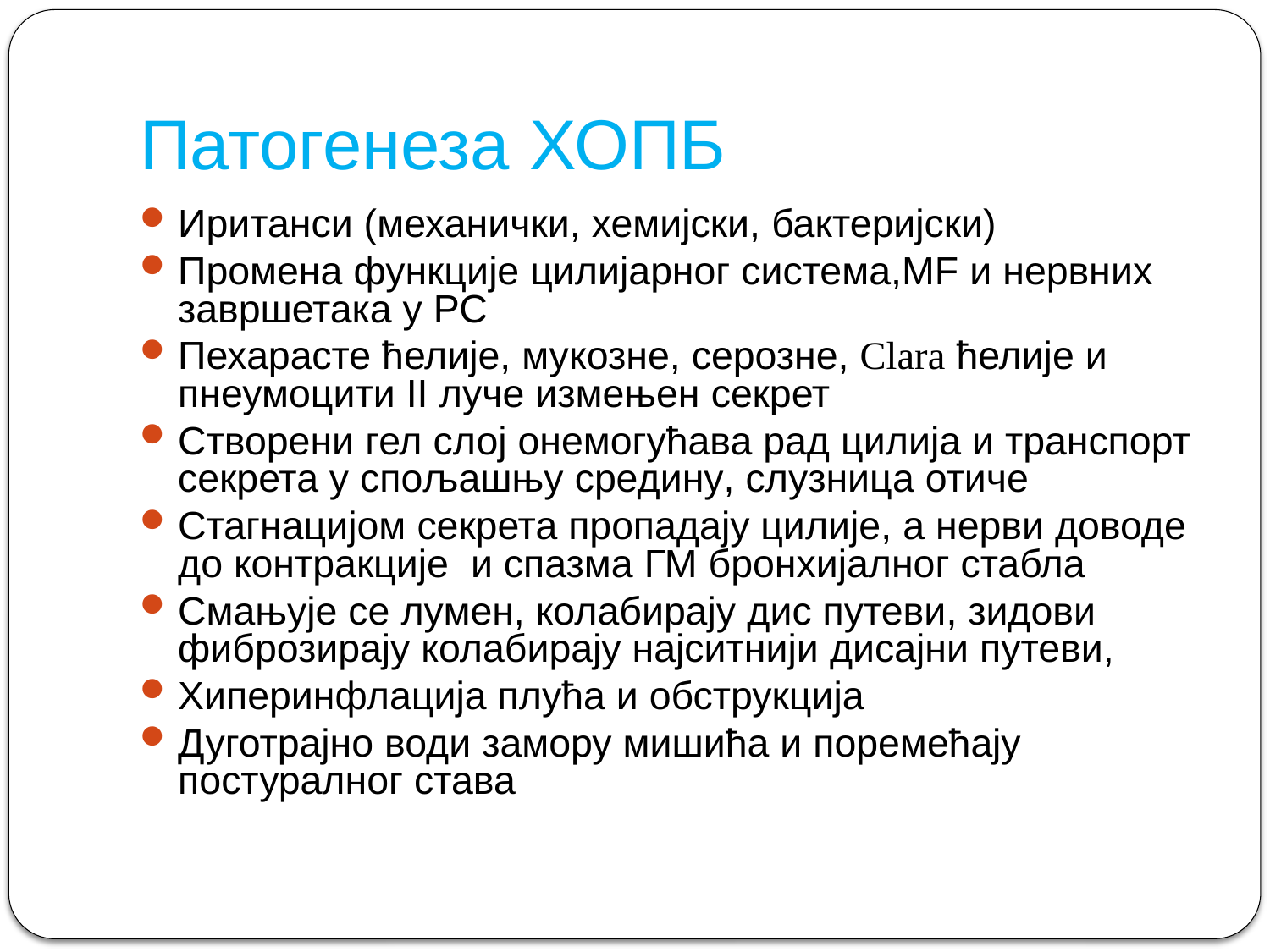

# Патогенеза ХОПБ
Иританси (механички, хемијски, бактеријски)
Промена функције цилијарног система,МF и нервних завршетака у РС
Пехарасте ћелије, мукозне, серозне, Clarа ћелије и пнеумоцити II луче измењен секрет
Створени гел слој онемогућава рад цилија и транспорт секрета у спољашњу средину, слузница отиче
Стагнацијом секрета пропадају цилије, а нерви доводе до контракције  и спазма ГМ бронхијалног стабла
Смањује се лумен, колабирају дис путеви, зидови фиброзирају колабирају најситнији дисајни путеви,
Хиперинфлација плућа и обструкција
Дуготрајно води замору мишића и поремећају постуралног става